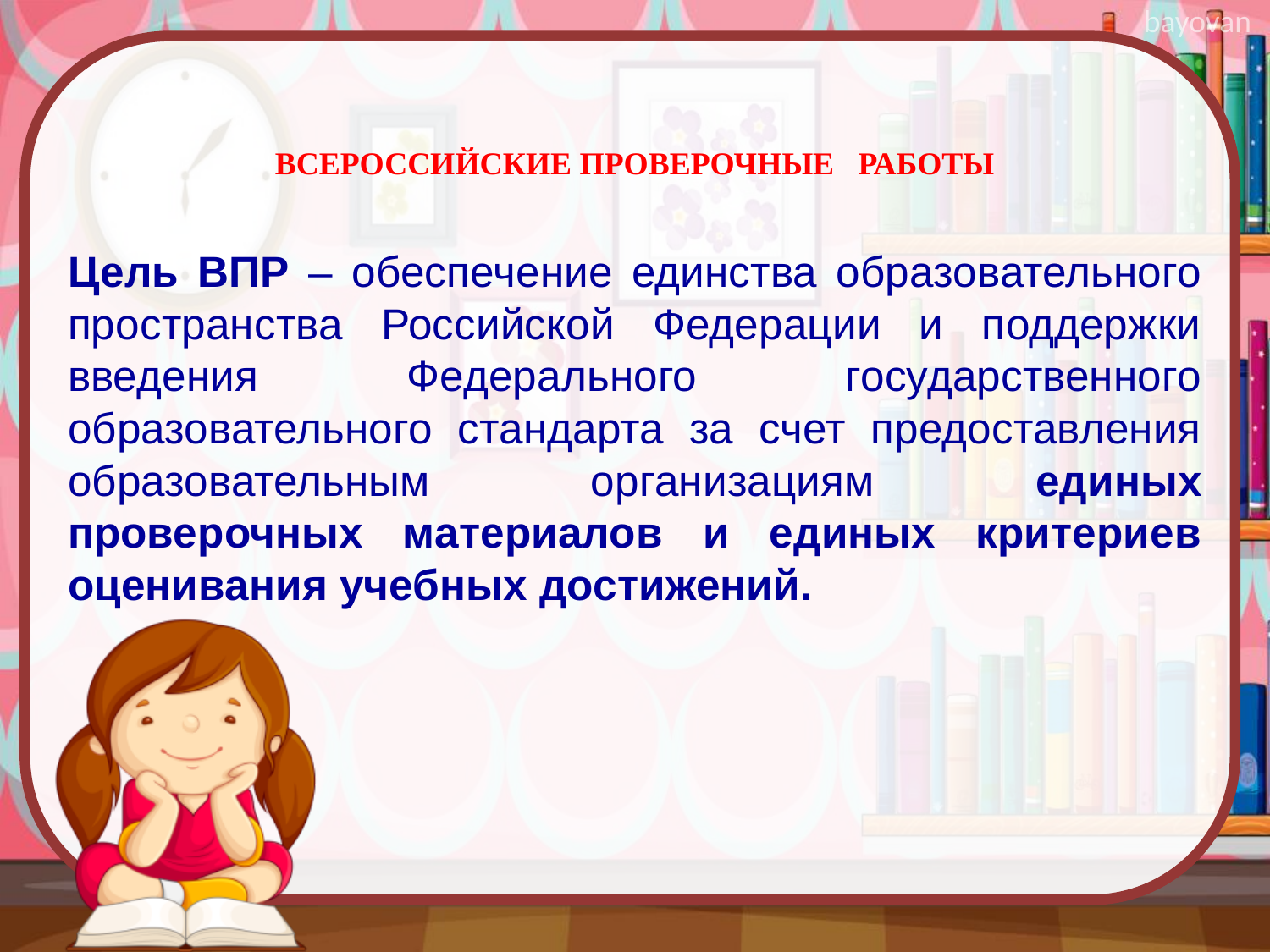

# ВСЕРОССИЙСКИЕ ПРОВЕРОЧНЫЕ   РАБОТЫ
Цель ВПР – обеспечение единства образовательного пространства Российской Федерации и поддержки введения Федерального государственного образовательного стандарта за счет предоставления образовательным организациям единых проверочных материалов и единых критериев оценивания учебных достижений.